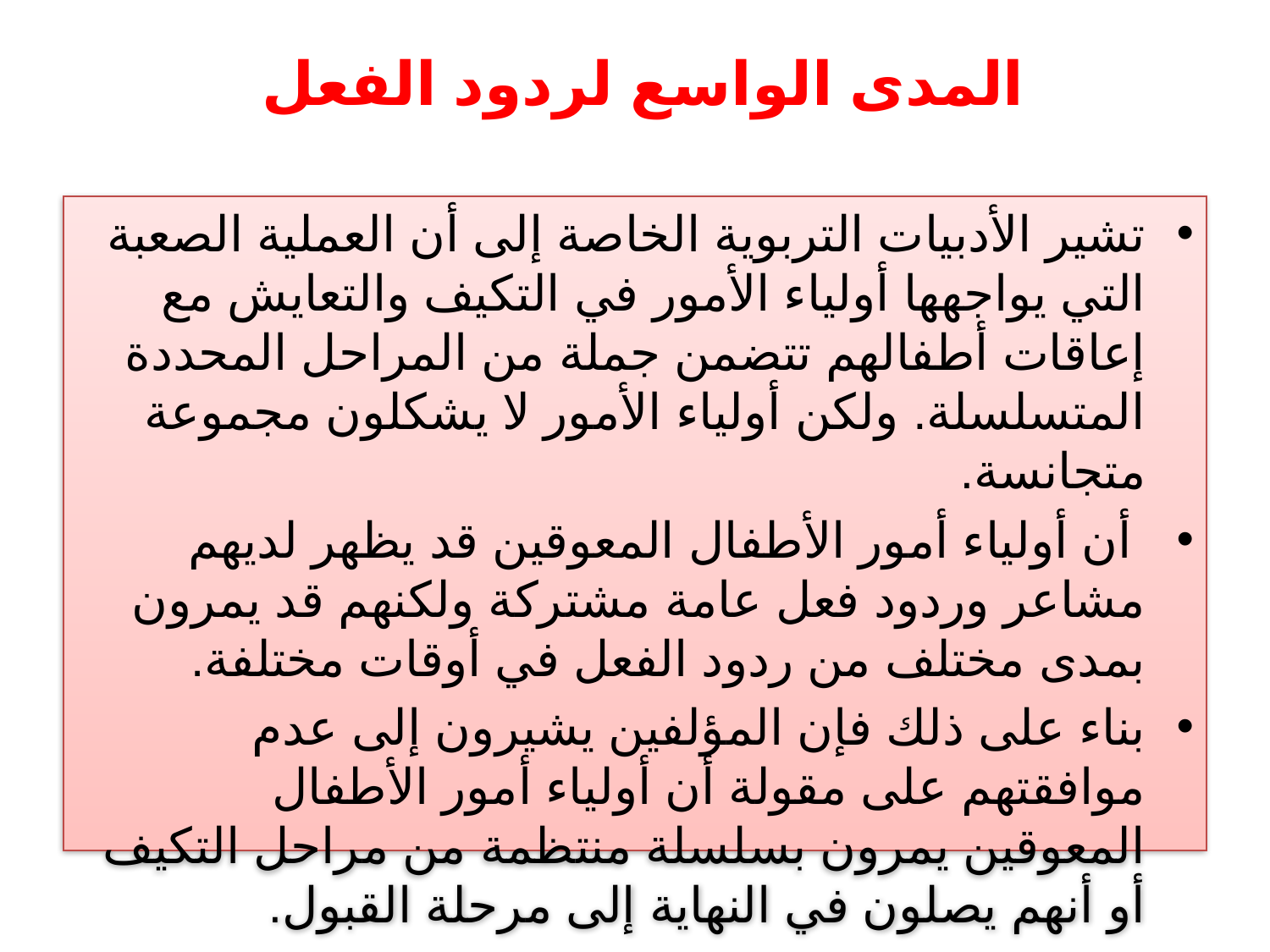

# المدى الواسع لردود الفعل
تشير الأدبيات التربوية الخاصة إلى أن العملية الصعبة التي يواجهها أولياء الأمور في التكيف والتعايش مع إعاقات أطفالهم تتضمن جملة من المراحل المحددة المتسلسلة. ولكن أولياء الأمور لا يشكلون مجموعة متجانسة.
 أن أولياء أمور الأطفال المعوقين قد يظهر لديهم مشاعر وردود فعل عامة مشتركة ولكنهم قد يمرون بمدى مختلف من ردود الفعل في أوقات مختلفة.
بناء على ذلك فإن المؤلفين يشيرون إلى عدم موافقتهم على مقولة أن أولياء أمور الأطفال المعوقين يمرون بسلسلة منتظمة من مراحل التكيف أو أنهم يصلون في النهاية إلى مرحلة القبول.